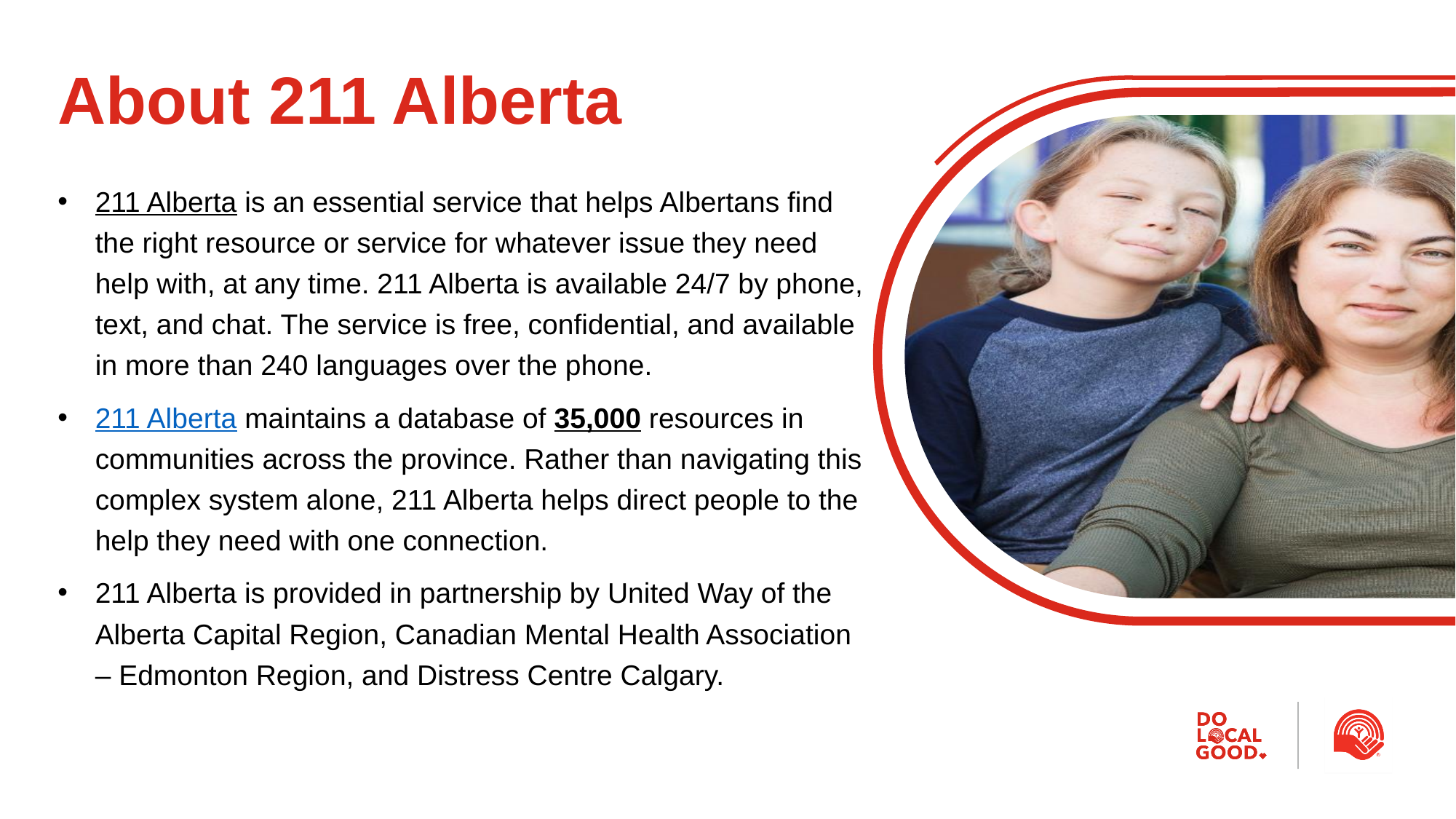

# About 211 Alberta
211 Alberta is an essential service that helps Albertans find the right resource or service for whatever issue they need help with, at any time. 211 Alberta is available 24/7 by phone, text, and chat. The service is free, confidential, and available in more than 240 languages over the phone.
211 Alberta maintains a database of 35,000 resources in communities across the province. Rather than navigating this complex system alone, 211 Alberta helps direct people to the help they need with one connection.
211 Alberta is provided in partnership by United Way of the Alberta Capital Region, Canadian Mental Health Association – Edmonton Region, and Distress Centre Calgary.